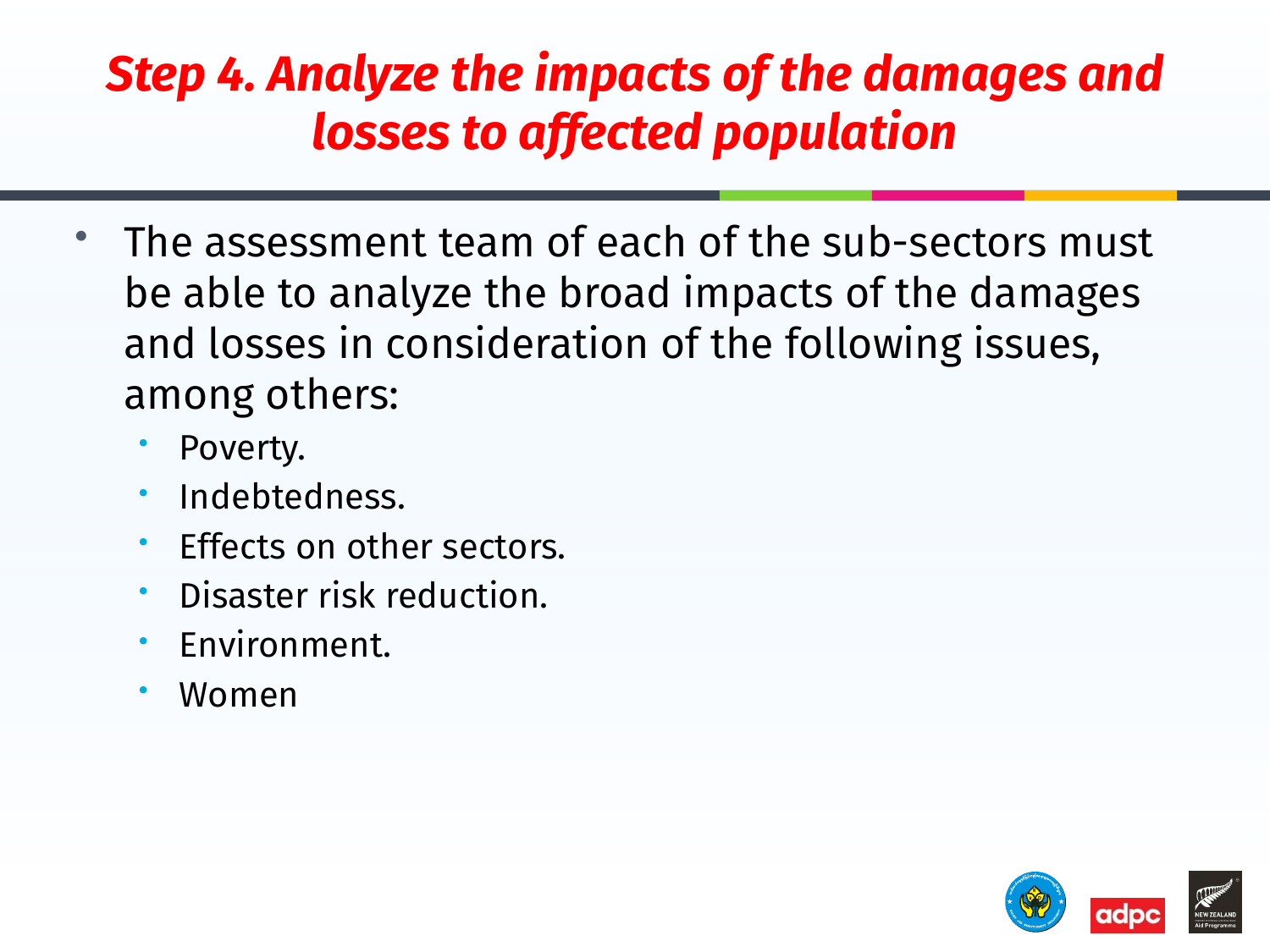

# Step 4. Analyze the impacts of the damages and losses to affected population
The assessment team of each of the sub-sectors must be able to analyze the broad impacts of the damages and losses in consideration of the following issues, among others:
Poverty.
Indebtedness.
Effects on other sectors.
Disaster risk reduction.
Environment.
Women